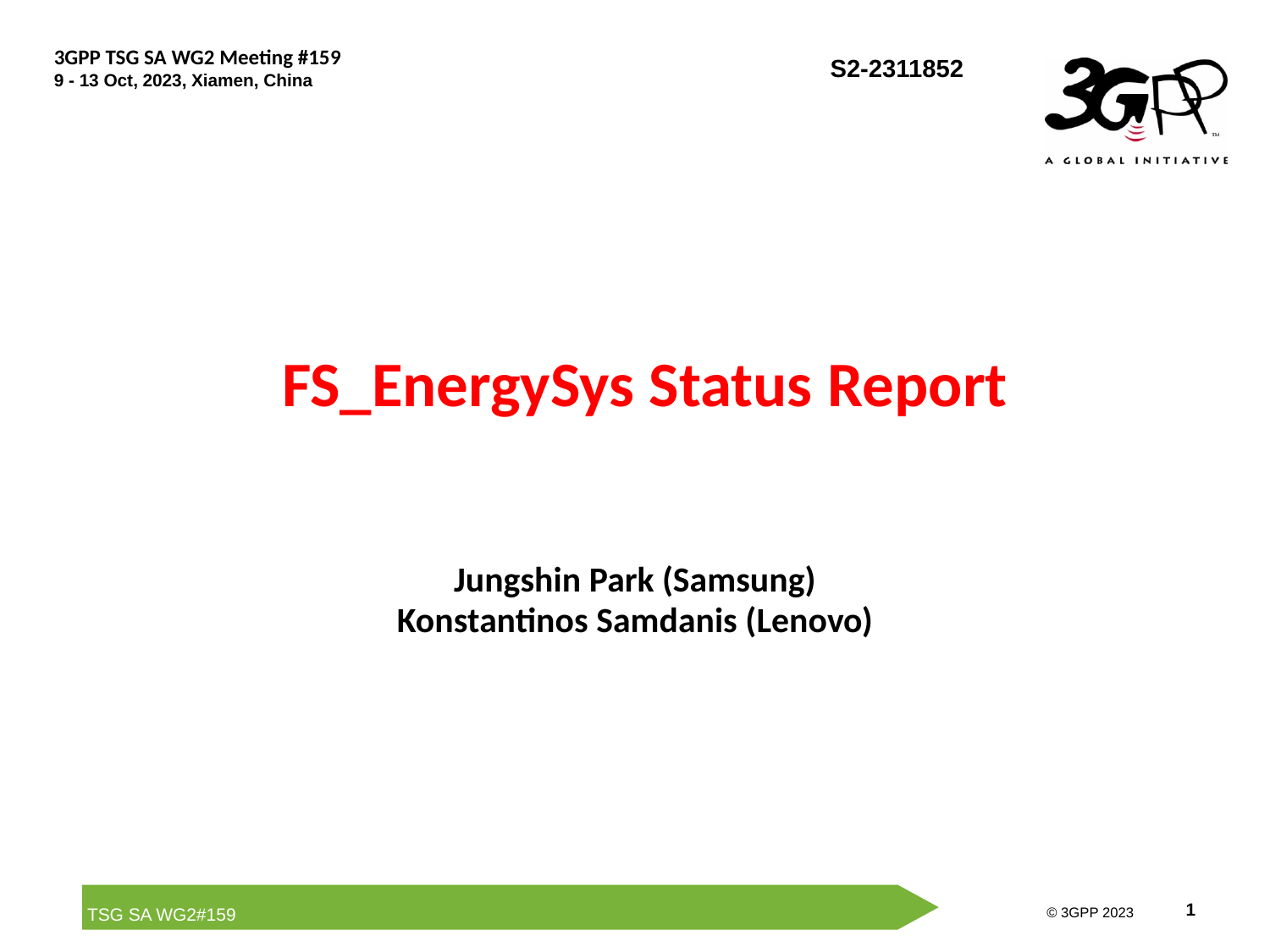

# FS_EnergySys Status Report
Jungshin Park (Samsung)
Konstantinos Samdanis (Lenovo)